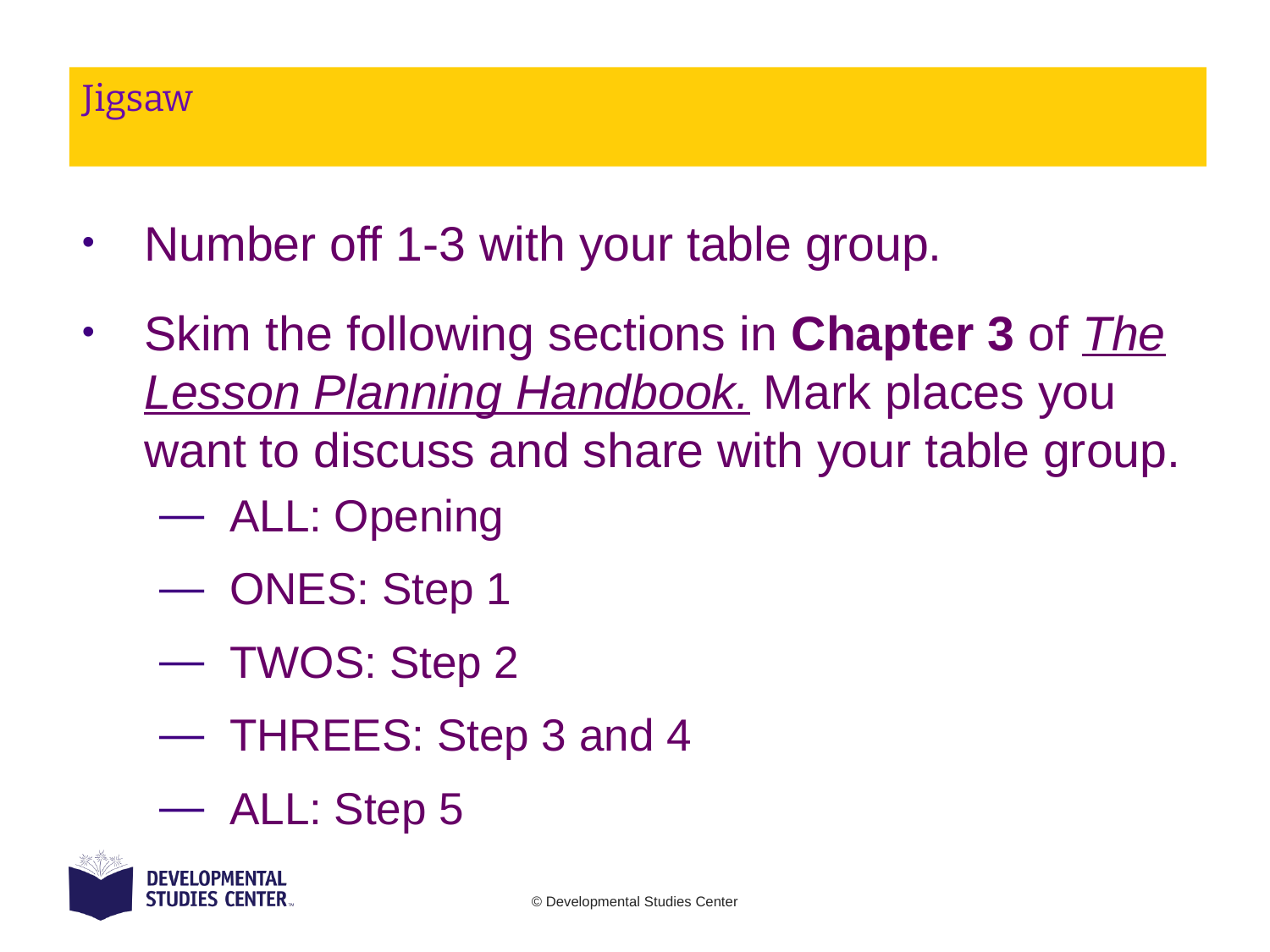

# Jigsaw
Number off 1-3 with your table group.
Skim the following sections in Chapter 3 of The Lesson Planning Handbook. Mark places you want to discuss and share with your table group.
ALL: Opening
ONES: Step 1
TWOS: Step 2
THREES: Step 3 and 4
ALL: Step 5